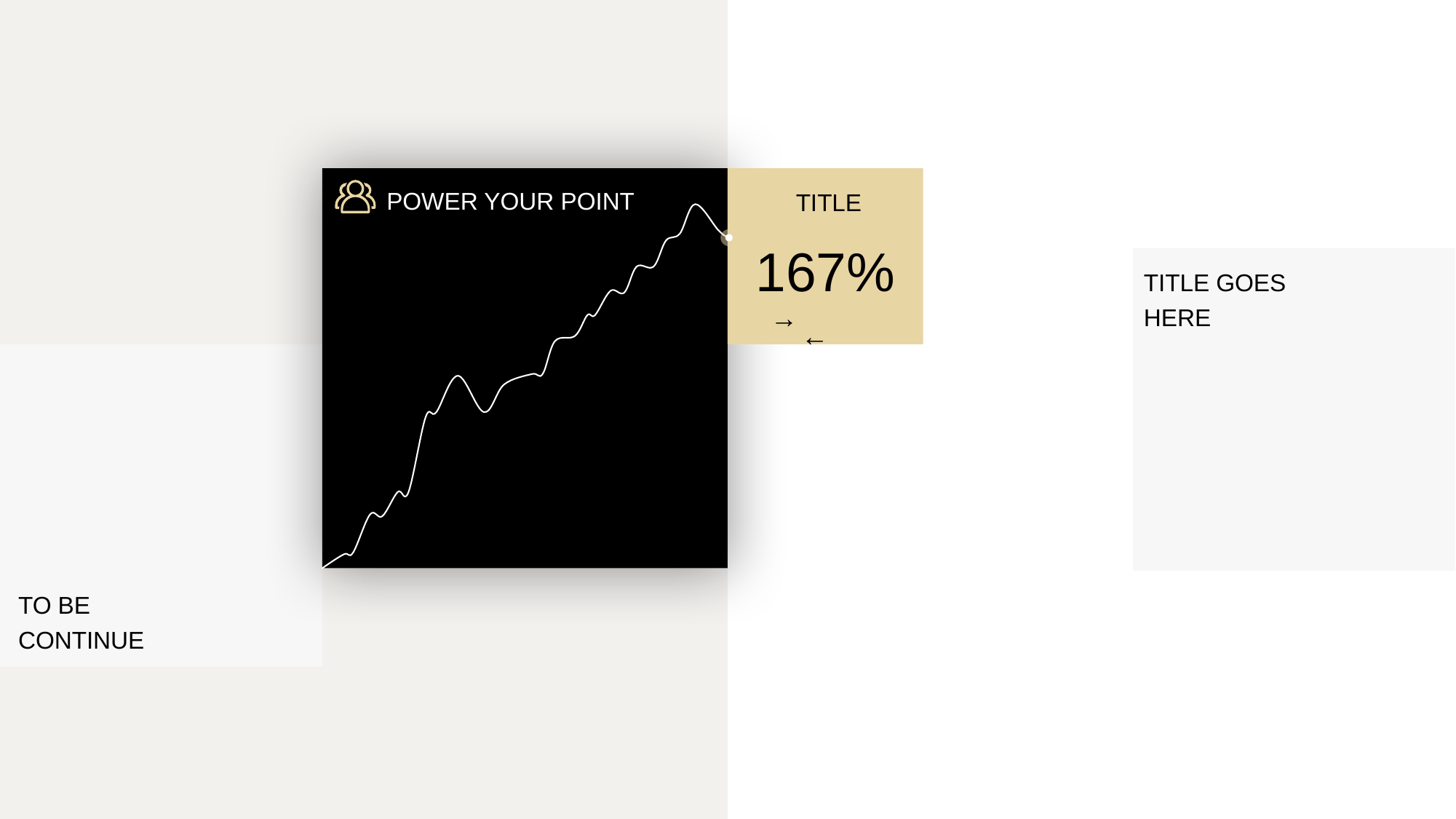

POWER YOUR POINT
 TITLE

167%

TITLE GOES HERE
→
          ←

TO BE CONTINUE